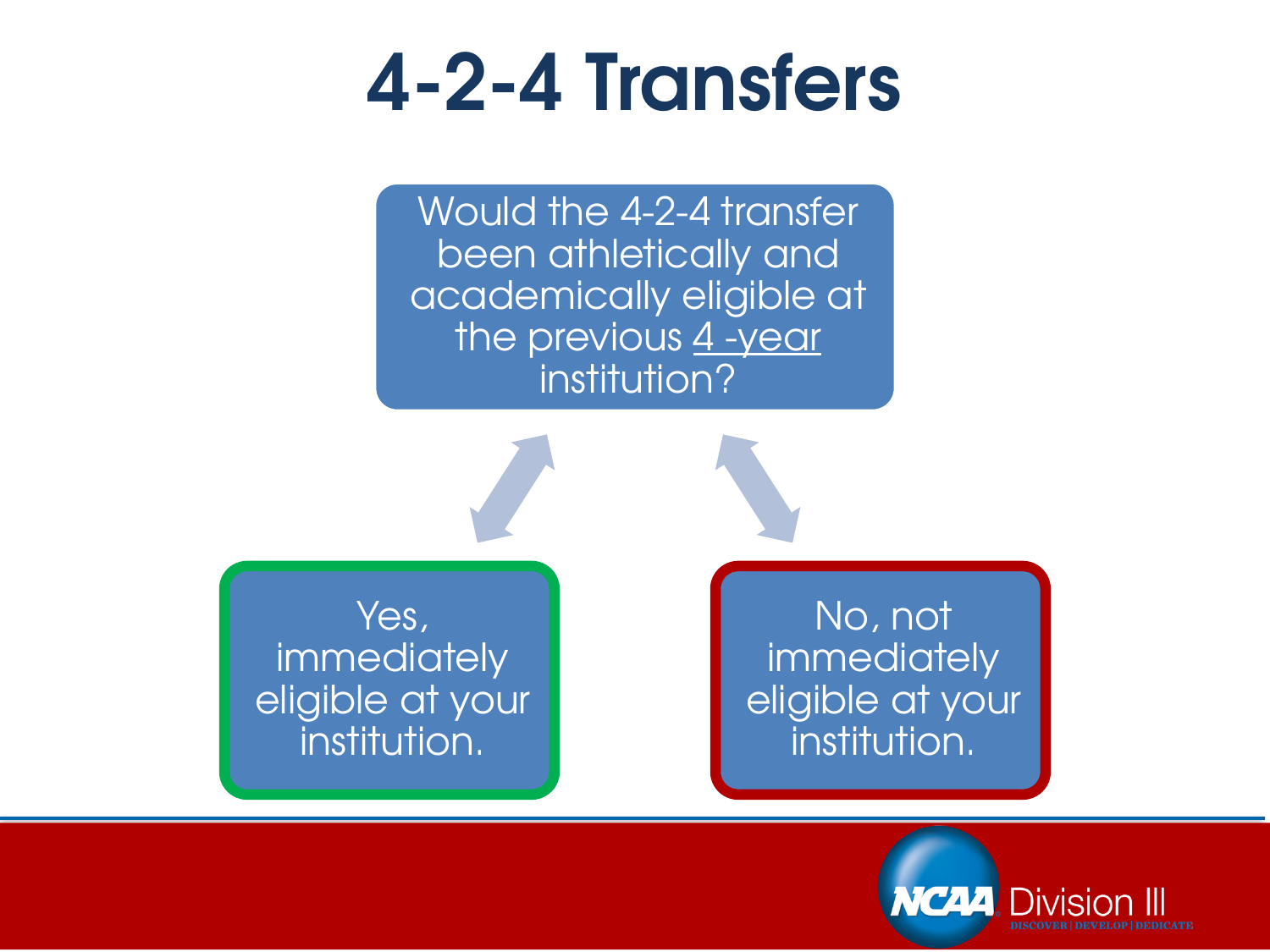

# 4-2-4 Transfers
Would the 4-2-4 transfer been athletically and academically eligible at the previous 4 -year institution?

No, not immediately eligible at your institution.

Yes, immediately eligible at your institution.